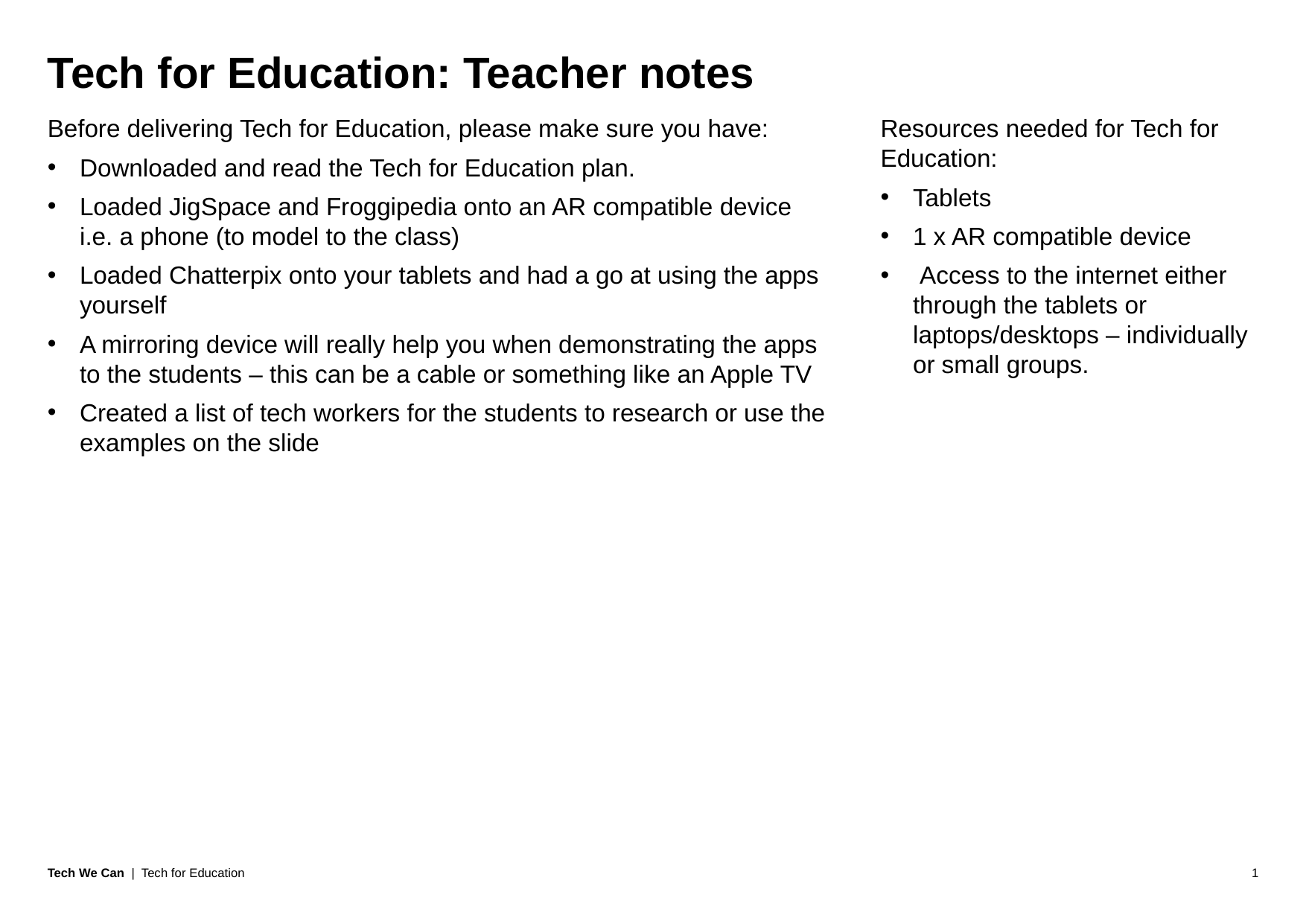

# Tech for Education: Teacher notes
Before delivering Tech for Education, please make sure you have:
Downloaded and read the Tech for Education plan.
Loaded JigSpace and Froggipedia onto an AR compatible device
i.e. a phone (to model to the class)
Loaded Chatterpix onto your tablets and had a go at using the apps yourself
A mirroring device will really help you when demonstrating the apps to the students – this can be a cable or something like an Apple TV
Created a list of tech workers for the students to research or use the examples on the slide
Resources needed for Tech for Education:
Tablets
1 x AR compatible device
 Access to the internet either through the tablets or laptops/desktops – individually or small groups.
1